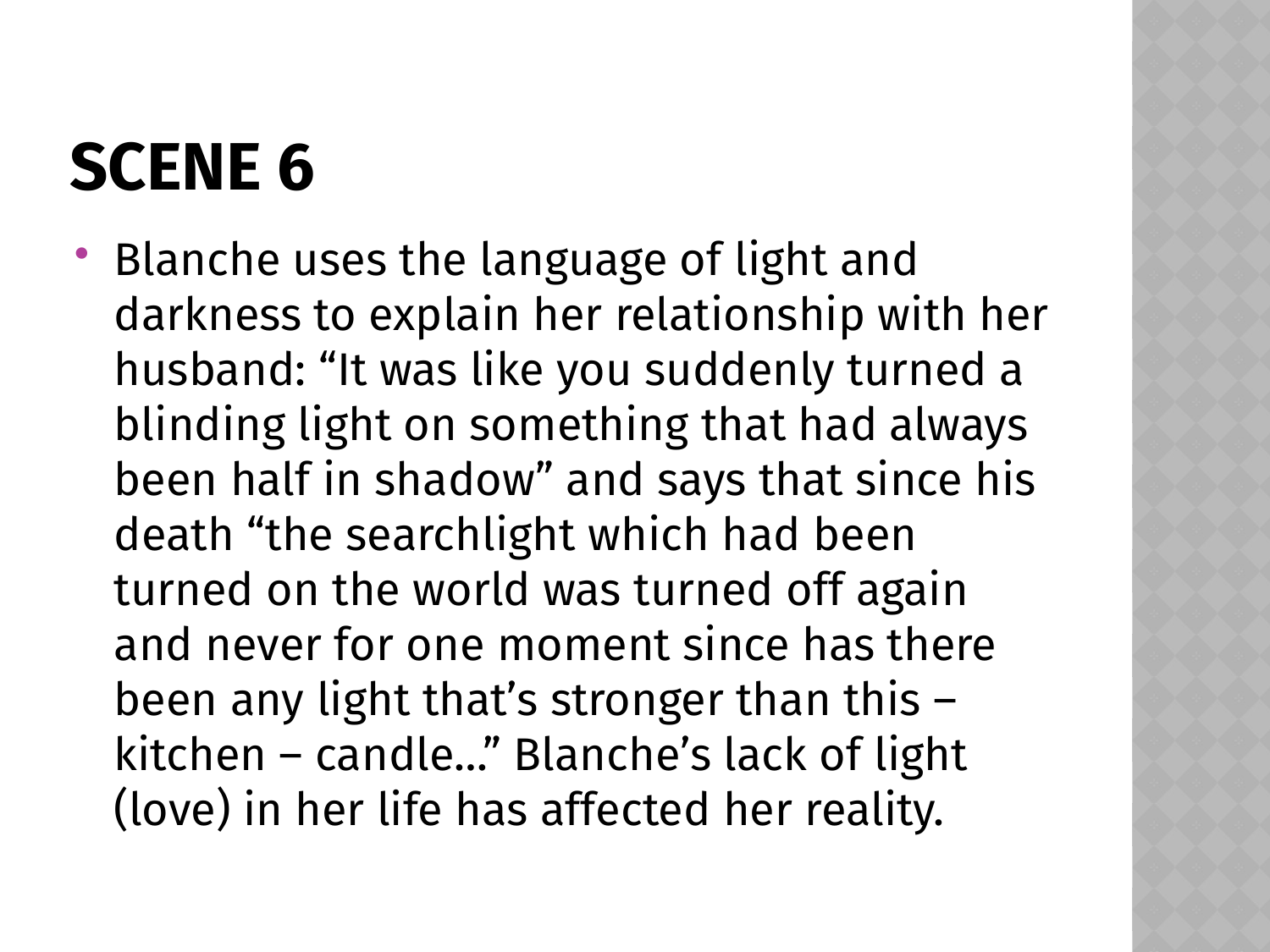

# Scene 6
Blanche uses the language of light and darkness to explain her relationship with her husband: “It was like you suddenly turned a blinding light on something that had always been half in shadow” and says that since his death “the searchlight which had been turned on the world was turned off again and never for one moment since has there been any light that’s stronger than this – kitchen – candle…” Blanche’s lack of light (love) in her life has affected her reality.